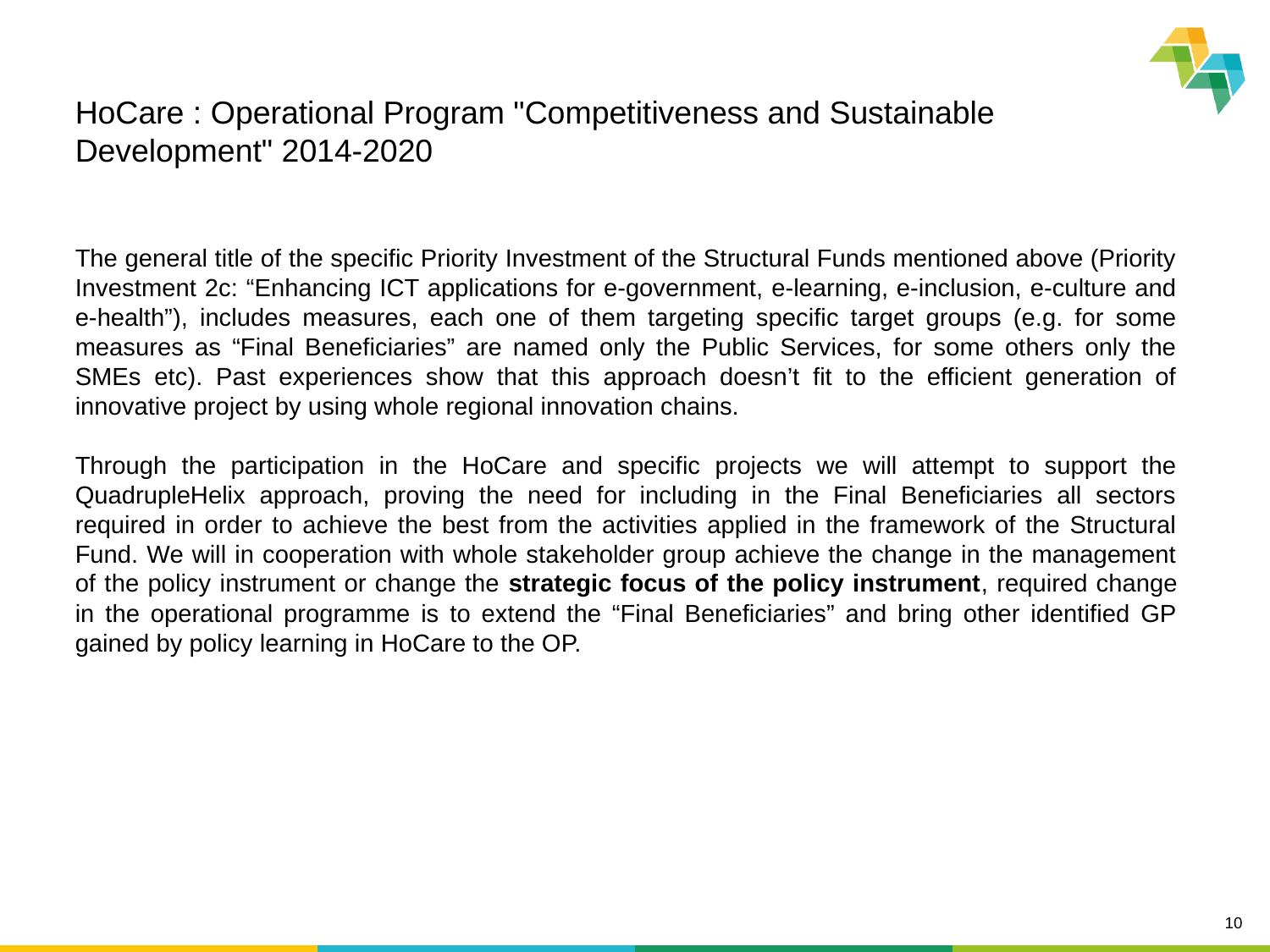

HoCare : Operational Program "Competitiveness and Sustainable Development" 2014-2020
The general title of the specific Priority Investment of the Structural Funds mentioned above (Priority Investment 2c: “Enhancing ICT applications for e-government, e-learning, e-inclusion, e-culture and e-health”), includes measures, each one of them targeting specific target groups (e.g. for some measures as “Final Beneficiaries” are named only the Public Services, for some others only the SMEs etc). Past experiences show that this approach doesn’t fit to the efficient generation of innovative project by using whole regional innovation chains.

Through the participation in the HoCare and specific projects we will attempt to support the QuadrupleHelix approach, proving the need for including in the Final Beneficiaries all sectors required in order to achieve the best from the activities applied in the framework of the Structural Fund. We will in cooperation with whole stakeholder group achieve the change in the management of the policy instrument or change the strategic focus of the policy instrument, required change in the operational programme is to extend the “Final Beneficiaries” and bring other identified GP gained by policy learning in HoCare to the OP.